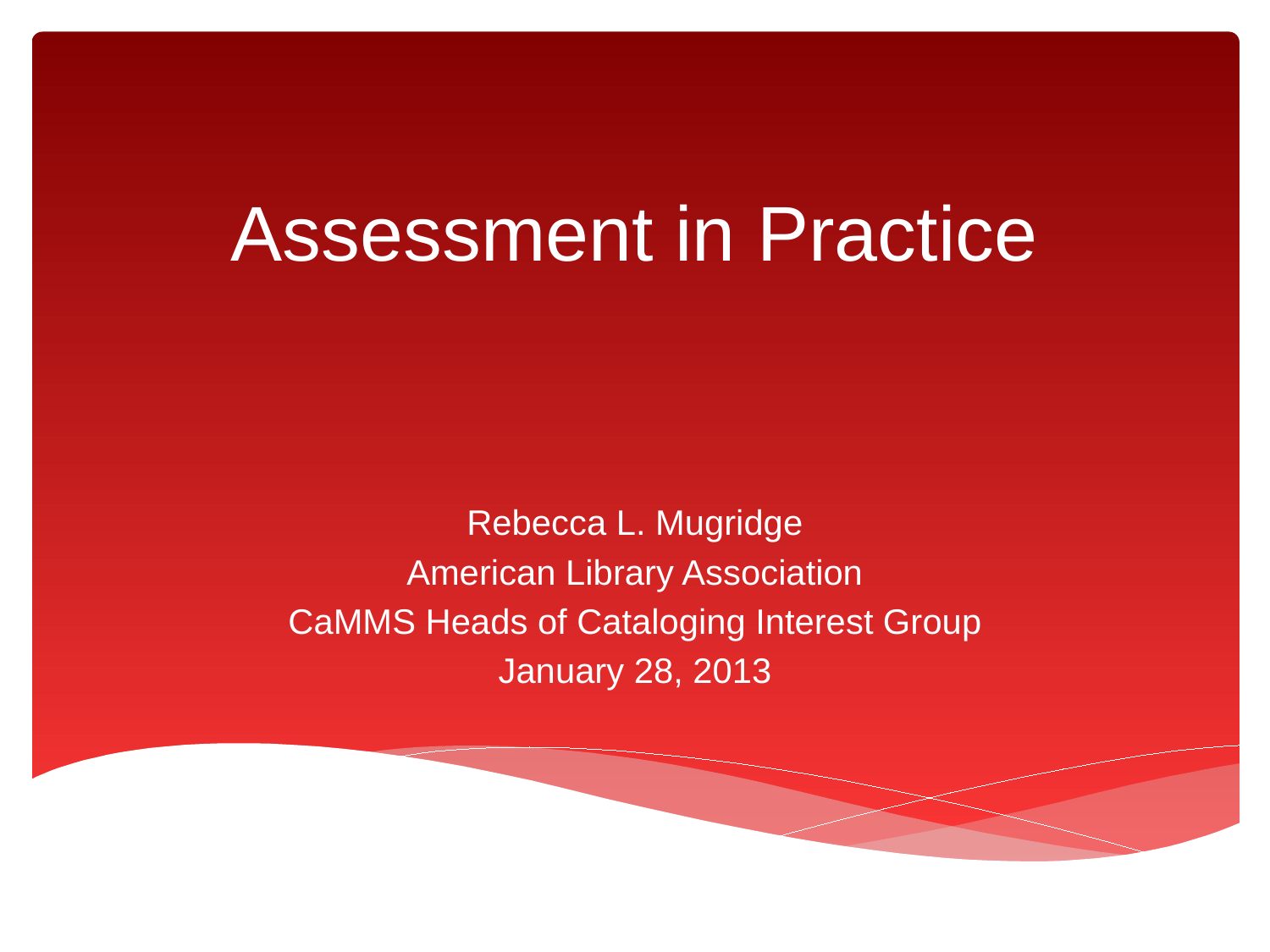

# Assessment in Practice
Rebecca L. Mugridge
American Library Association
CaMMS Heads of Cataloging Interest Group
January 28, 2013